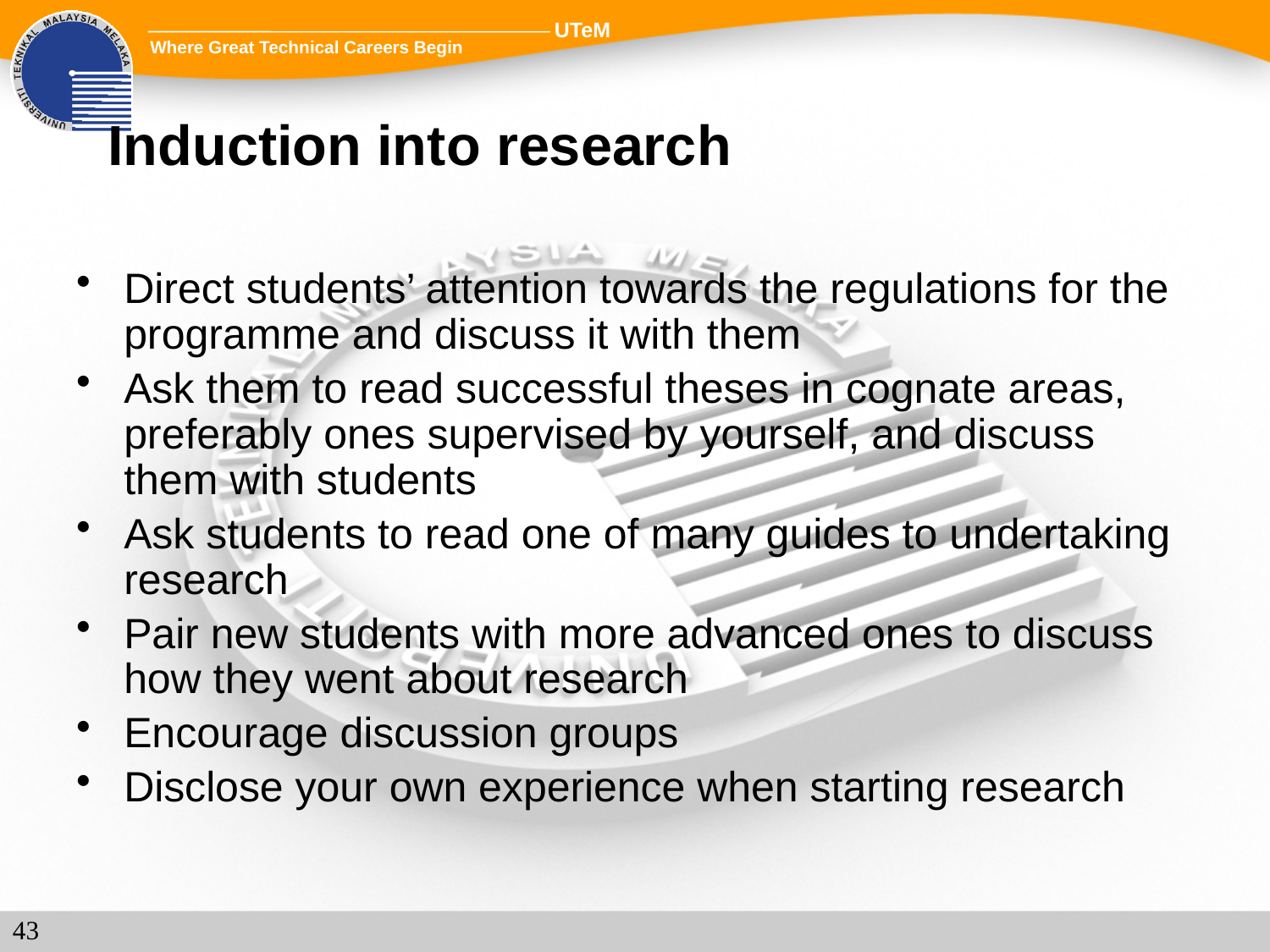

# Induction into research
Direct students’ attention towards the regulations for the programme and discuss it with them
Ask them to read successful theses in cognate areas, preferably ones supervised by yourself, and discuss them with students
Ask students to read one of many guides to undertaking research
Pair new students with more advanced ones to discuss how they went about research
Encourage discussion groups
Disclose your own experience when starting research